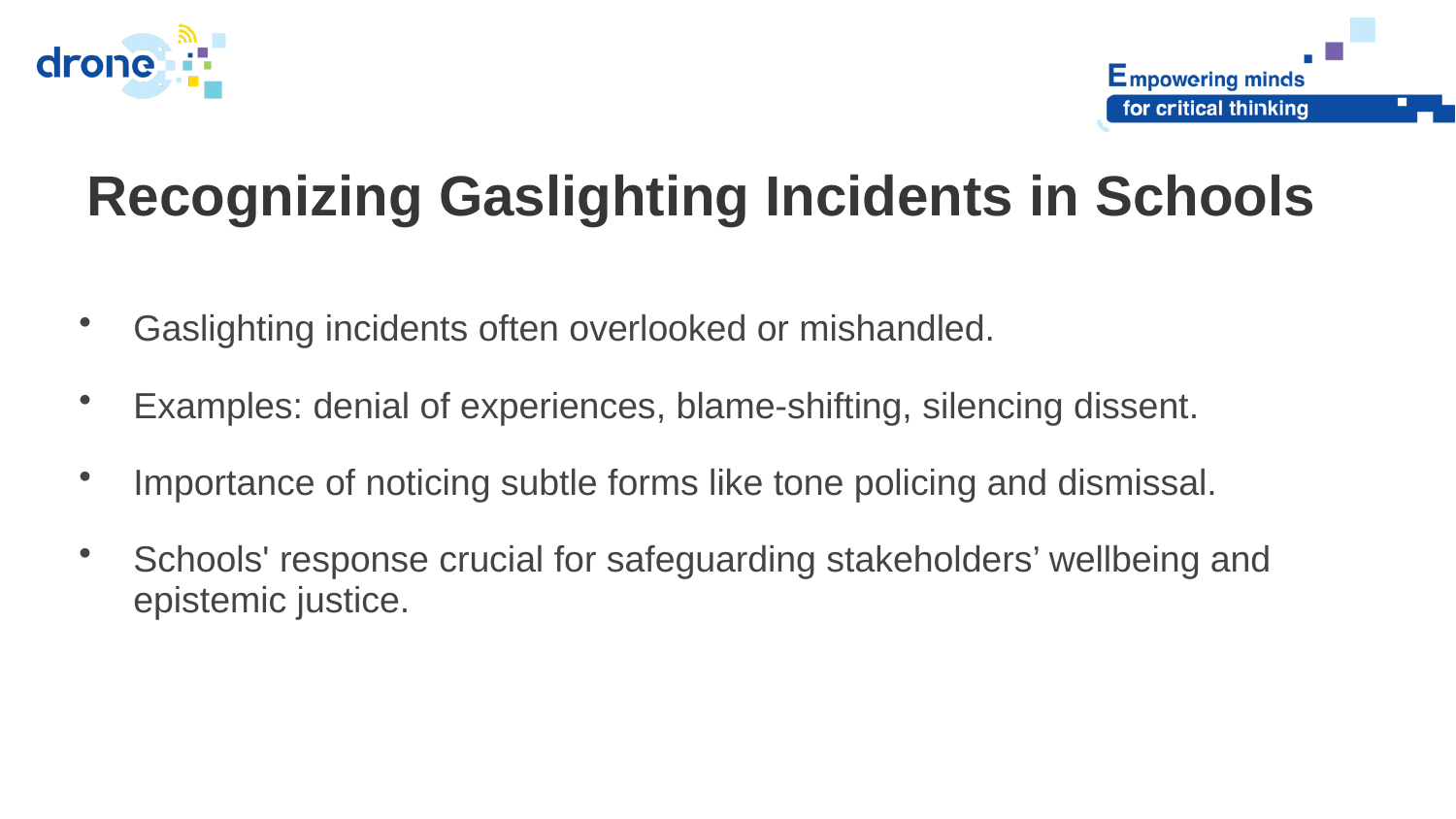

Recognizing Gaslighting Incidents in Schools
Gaslighting incidents often overlooked or mishandled.
Examples: denial of experiences, blame-shifting, silencing dissent.
Importance of noticing subtle forms like tone policing and dismissal.
Schools' response crucial for safeguarding stakeholders’ wellbeing and epistemic justice.